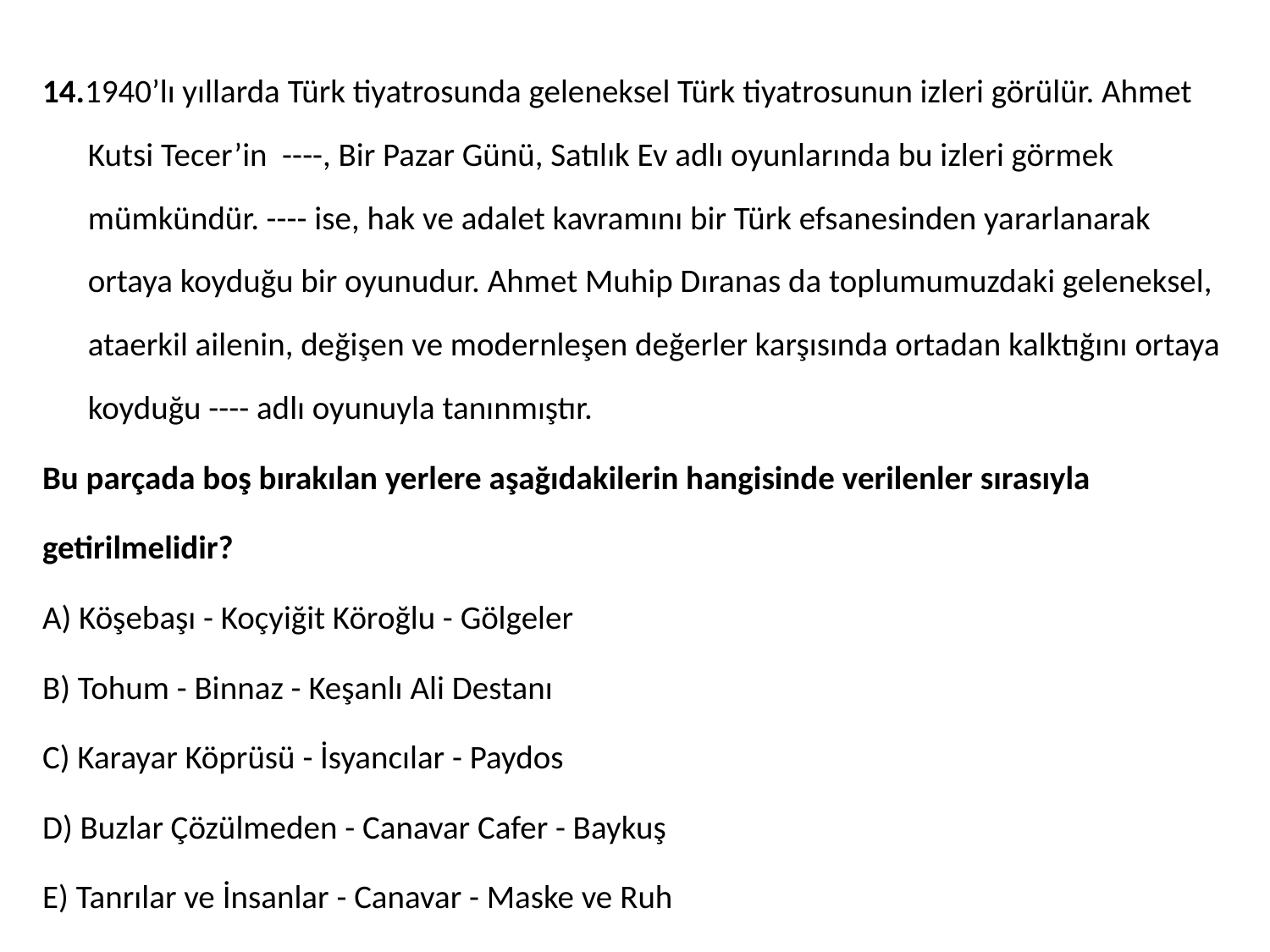

14.1940’lı yıllarda Türk tiyatrosunda geleneksel Türk tiyatrosunun izleri görülür. Ahmet Kutsi Tecer’in  ----, Bir Pazar Günü, Satılık Ev adlı oyunlarında bu izleri görmek mümkündür. ---- ise, hak ve adalet kavramını bir Türk efsanesinden yararlanarak ortaya koyduğu bir oyunudur. Ahmet Muhip Dıranas da toplumumuzdaki geleneksel, ataerkil ailenin, değişen ve modernleşen değerler karşısında ortadan kalktığını ortaya koyduğu ---- adlı oyunuyla tanınmıştır.
Bu parçada boş bırakılan yerlere aşağıdakilerin hangisinde verilenler sırasıyla
getirilmelidir?
A) Köşebaşı - Koçyiğit Köroğlu - Gölgeler
B) Tohum - Binnaz - Keşanlı Ali Destanı
C) Karayar Köprüsü - İsyancılar - Paydos
D) Buzlar Çözülmeden - Canavar Cafer - Baykuş
E) Tanrılar ve İnsanlar - Canavar - Maske ve Ruh